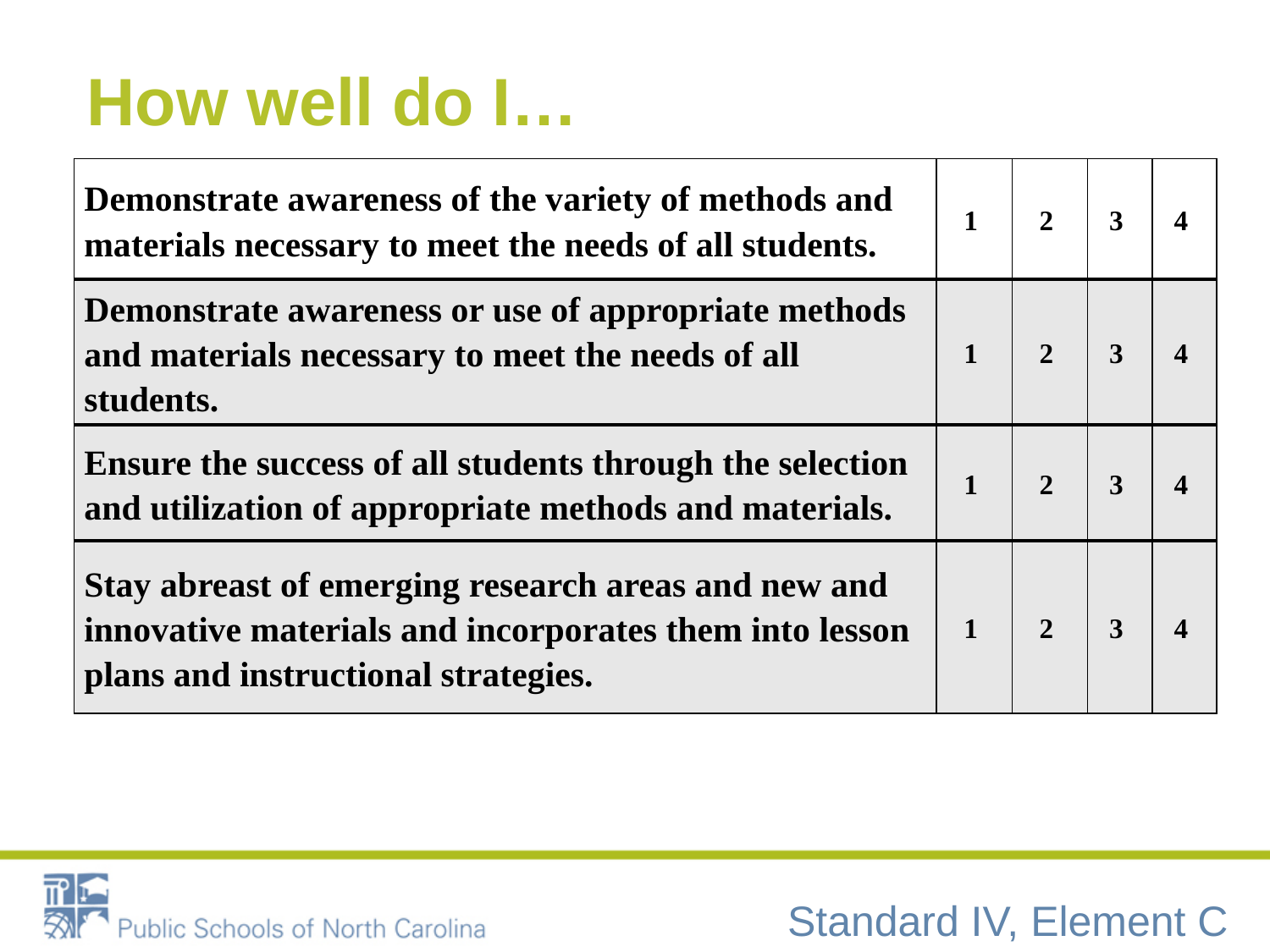

How well do I…
| Demonstrate awareness of the variety of methods and materials necessary to meet the needs of all students. | 1 | 2 | 3 | 4 |
| --- | --- | --- | --- | --- |
| Demonstrate awareness or use of appropriate methods and materials necessary to meet the needs of all students. | 1 | 2 | 3 | 4 |
| Ensure the success of all students through the selection and utilization of appropriate methods and materials. | 1 | 2 | 3 | 4 |
| Stay abreast of emerging research areas and new and innovative materials and incorporates them into lesson plans and instructional strategies. | 1 | 2 | 3 | 4 |
Standard IV, Element C